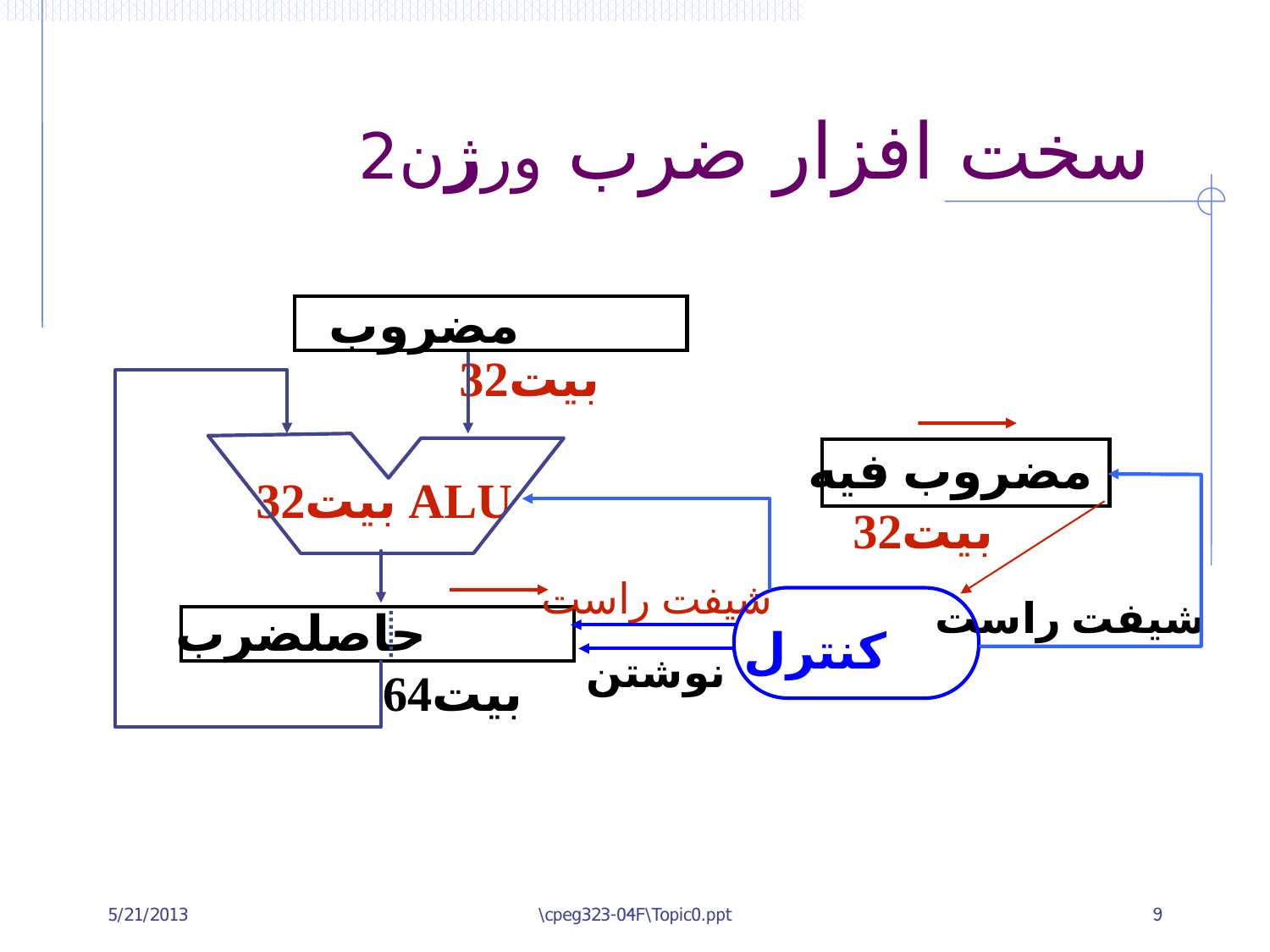

# سخت افزار ضرب ورژن2
مضروب

32بيت

مضروب فيه

32بيت ALU

32بيت

شيفت راست
شيفت راست

حاصلضرب

کنترل

نوشتن

64بيت
5/21/2013
\cpeg323-04F\Topic0.ppt
9